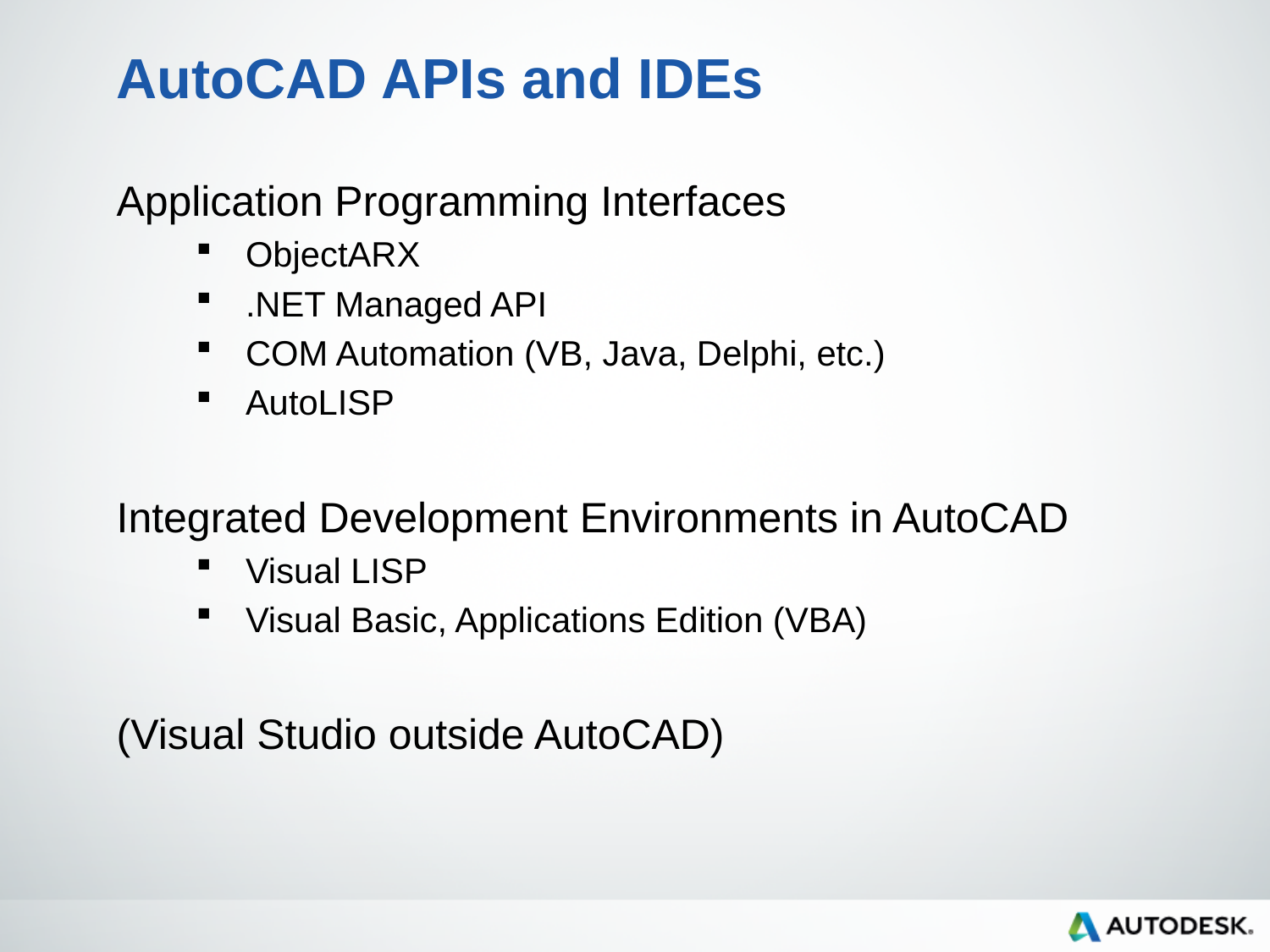

# AutoCAD APIs and IDEs
Application Programming Interfaces
ObjectARX
.NET Managed API
COM Automation (VB, Java, Delphi, etc.)
AutoLISP

Integrated Development Environments in AutoCAD
Visual LISP
Visual Basic, Applications Edition (VBA)

(Visual Studio outside AutoCAD)